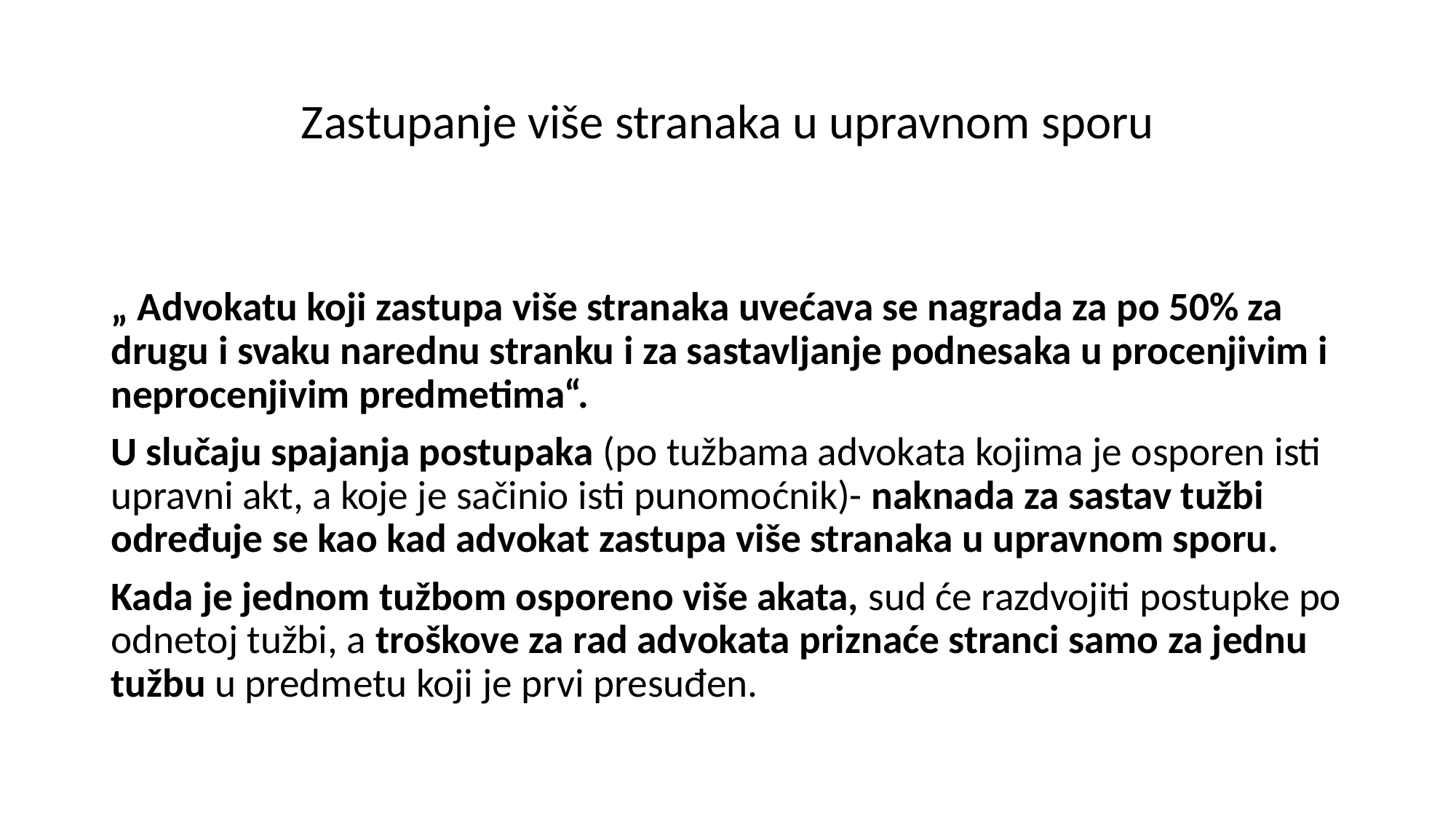

# Zastupanje više stranaka u upravnom sporu

„ Advokatu koji zastupa više stranaka uvećava se nagrada za po 50% za drugu i svaku narednu stranku i za sastavljanje podnesaka u procenjivim i neprocenjivim predmetima“.
U slučaju spajanja postupaka (po tužbama advokata kojima je osporen isti upravni akt, a koje je sačinio isti punomoćnik)- naknada za sastav tužbi određuje se kao kad advokat zastupa više stranaka u upravnom sporu.
Kada je jednom tužbom osporeno više akata, sud će razdvojiti postupke po odnetoj tužbi, a troškove za rad advokata priznaće stranci samo za jednu tužbu u predmetu koji je prvi presuđen.